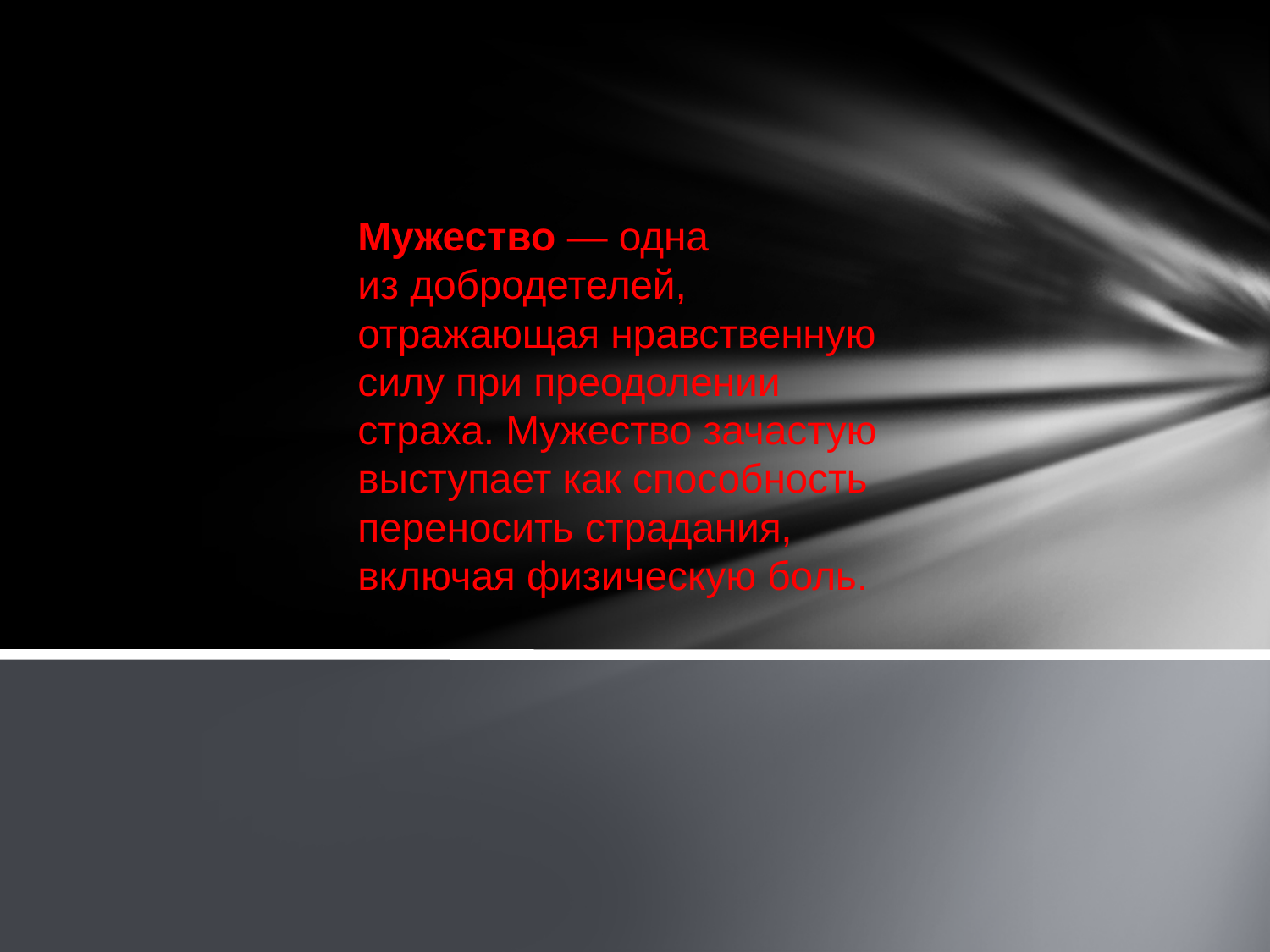

# Мужество — одна из добродетелей, отражающая нравственную силу при преодолении страха. Мужество зачастую выступает как способность переносить страдания, включая физическую боль.